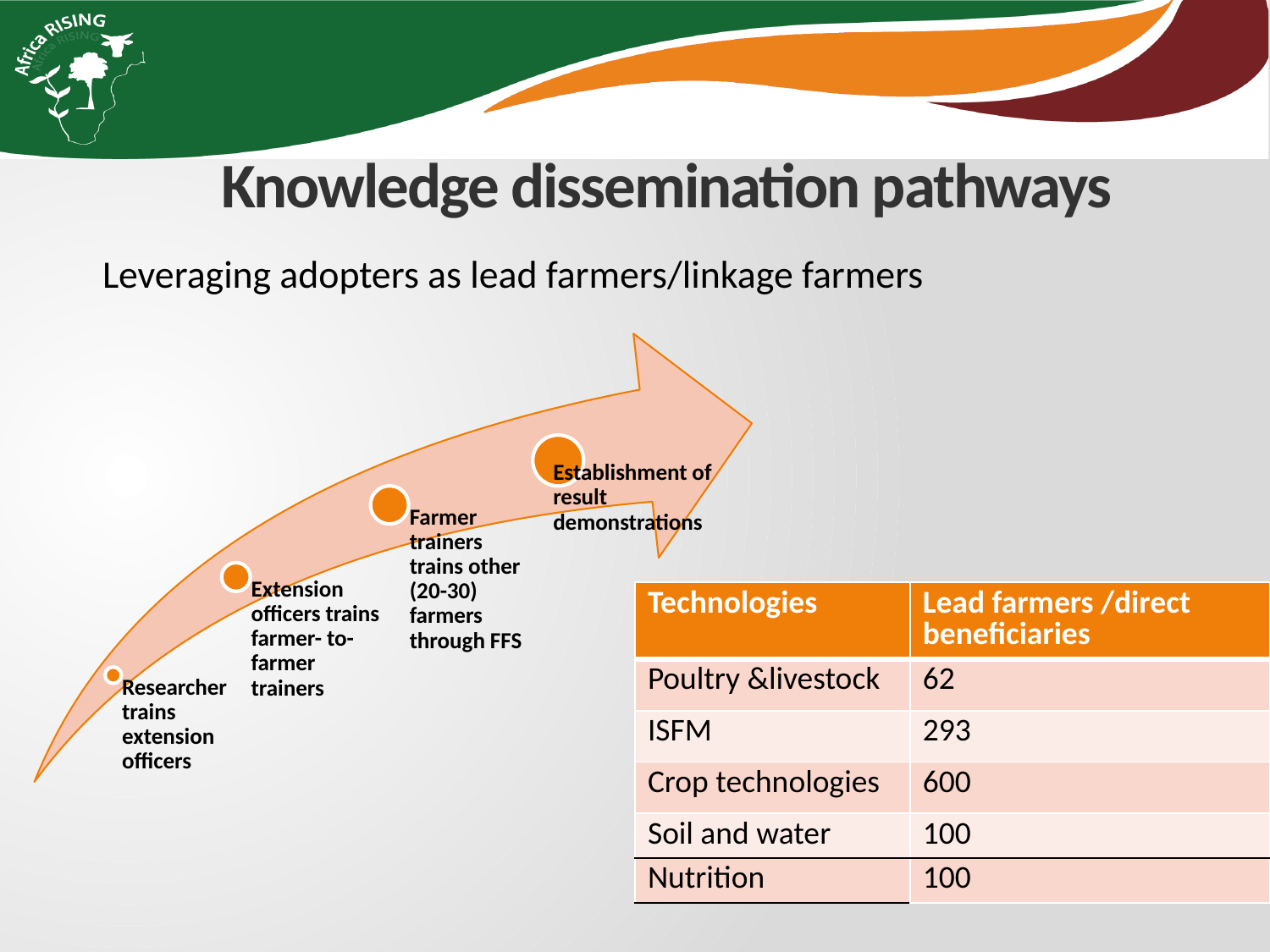

# Knowledge dissemination pathways
Leveraging adopters as lead farmers/linkage farmers
Researcher trains extension officers
Extension officers trains farmer- to-farmer trainers
Farmer trainers trains other  (20-30) farmers through FFS
Establishment of result demonstrations
| Technologies | Lead farmers /direct beneficiaries |
| --- | --- |
| Poultry &livestock | 62 |
| ISFM | 293 |
| Crop technologies | 600 |
| Soil and water | 100 |
| Nutrition | 100 |